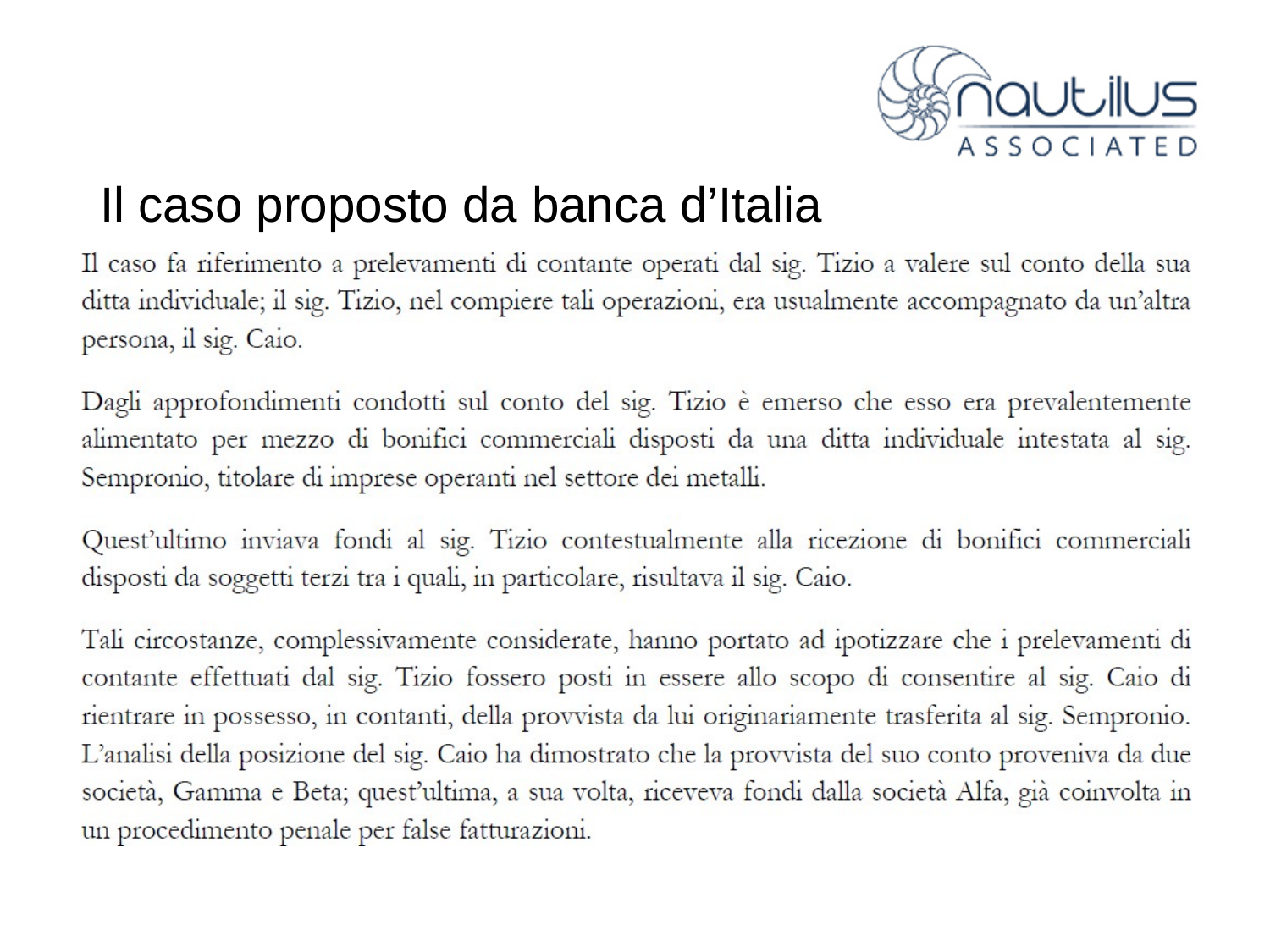

# Il caso proposto da banca d’Italia